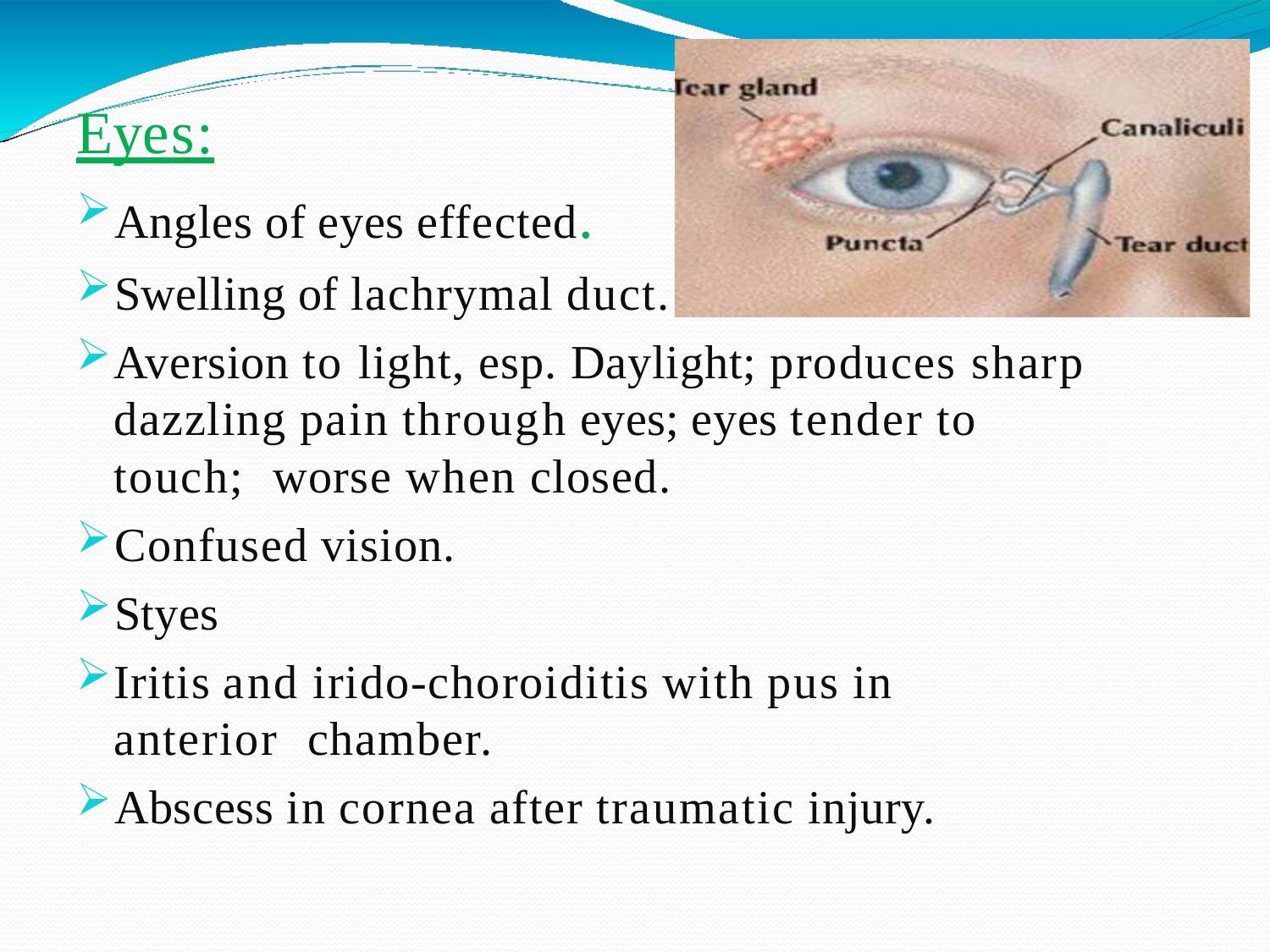

# Eyes:
Angles of eyes effected.
Swelling of lachrymal duct.
Aversion to light, esp. Daylight; produces sharp  dazzling pain through eyes; eyes tender to touch;  worse when closed.
Confused vision.
Styes
Iritis and irido-choroiditis with pus in anterior  chamber.
Abscess in cornea after traumatic injury.